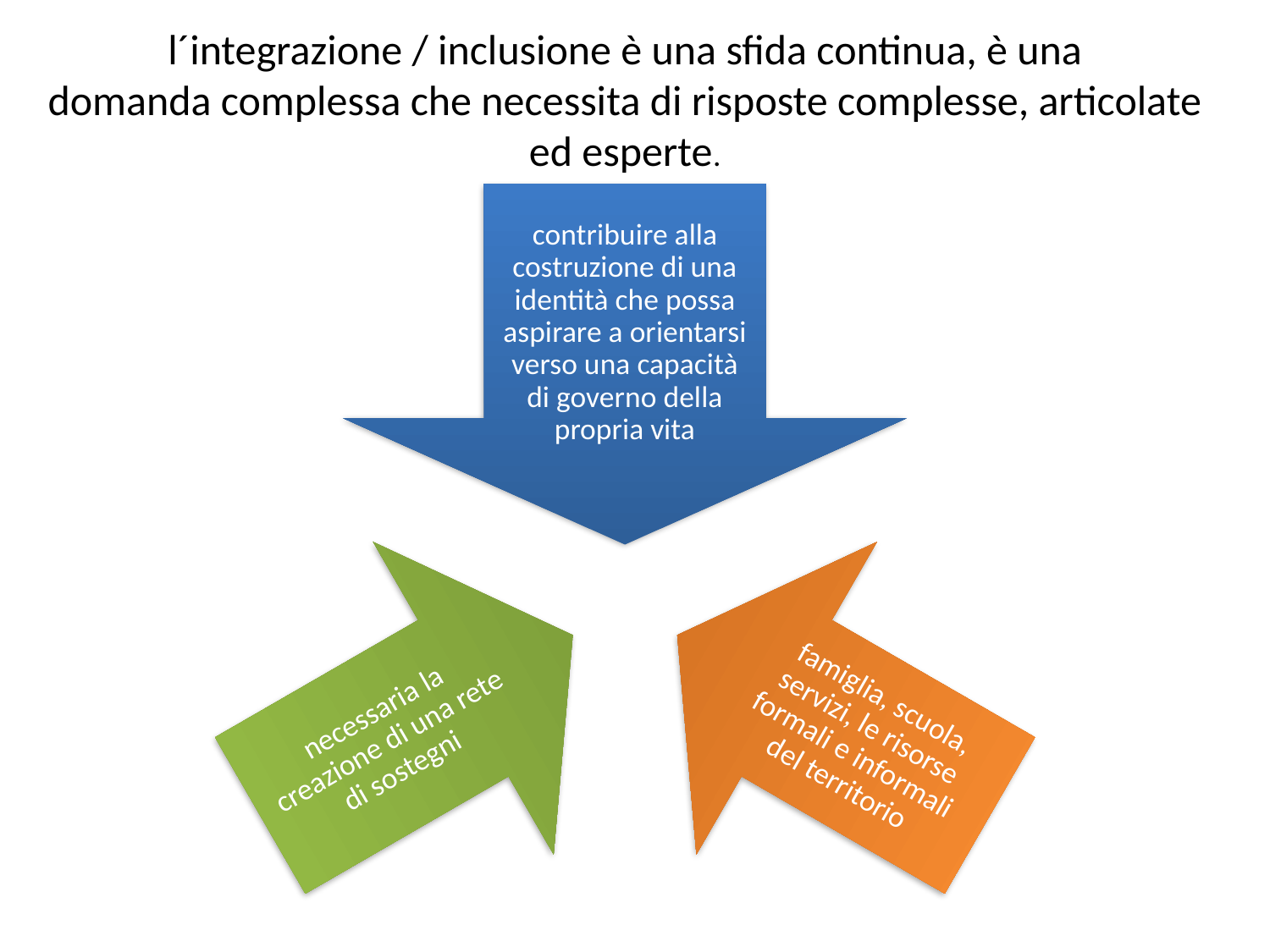

l´integrazione / inclusione è una sfida continua, è una
domanda complessa che necessita di risposte complesse, articolate ed esperte.
contribuire alla costruzione di una identità che possa aspirare a orientarsi verso una capacità di governo della propria vita
famiglia, scuola, servizi, le risorse formali e informali del territorio
necessaria la creazione di una rete di sostegni